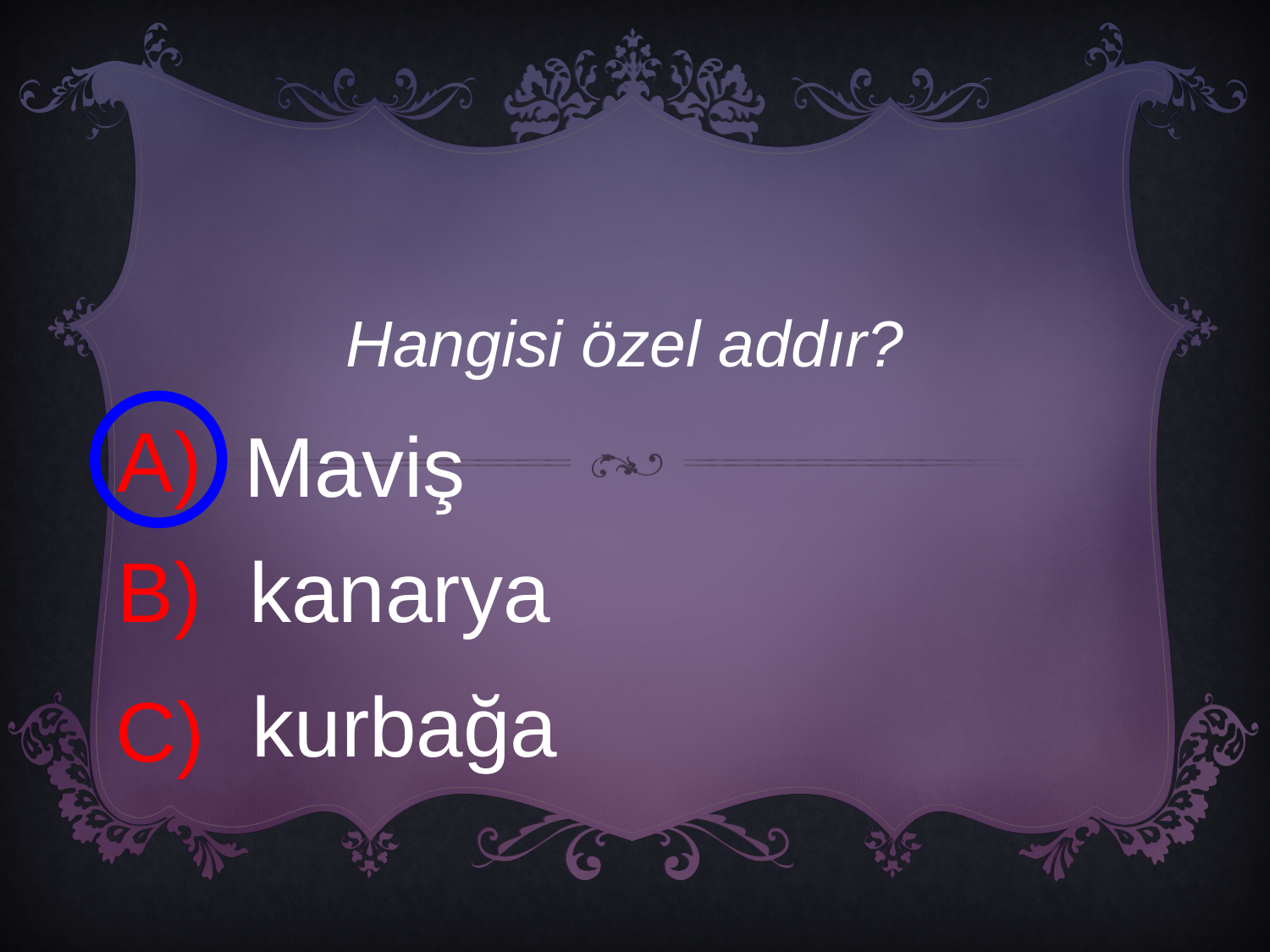

Hangisi özel addır?

A)
Maviş
B)
kanarya
kurbağa
C)